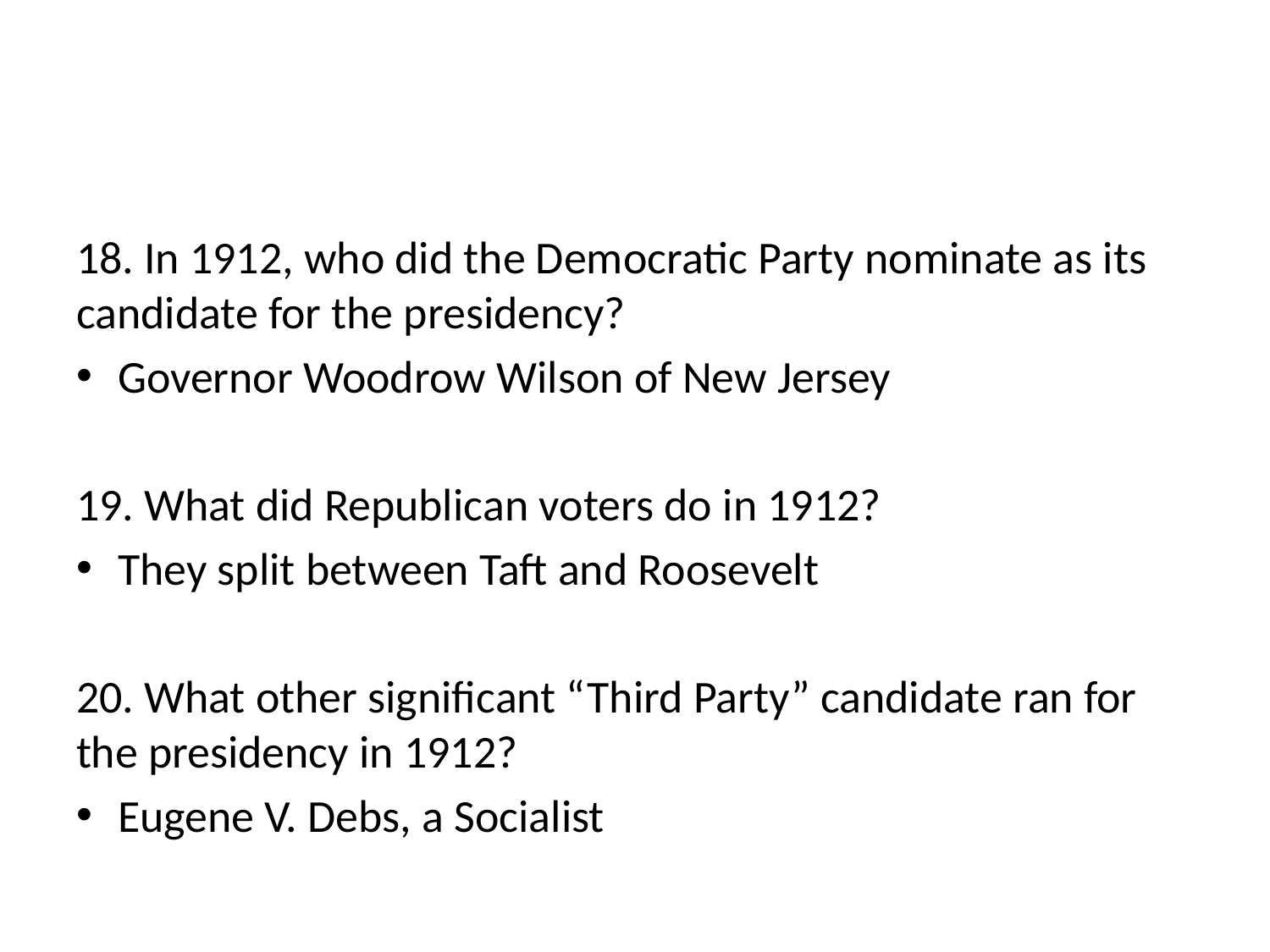

#
18. In 1912, who did the Democratic Party nominate as its candidate for the presidency?
Governor Woodrow Wilson of New Jersey

19. What did Republican voters do in 1912?
They split between Taft and Roosevelt

20. What other significant “Third Party” candidate ran for the presidency in 1912?
Eugene V. Debs, a Socialist